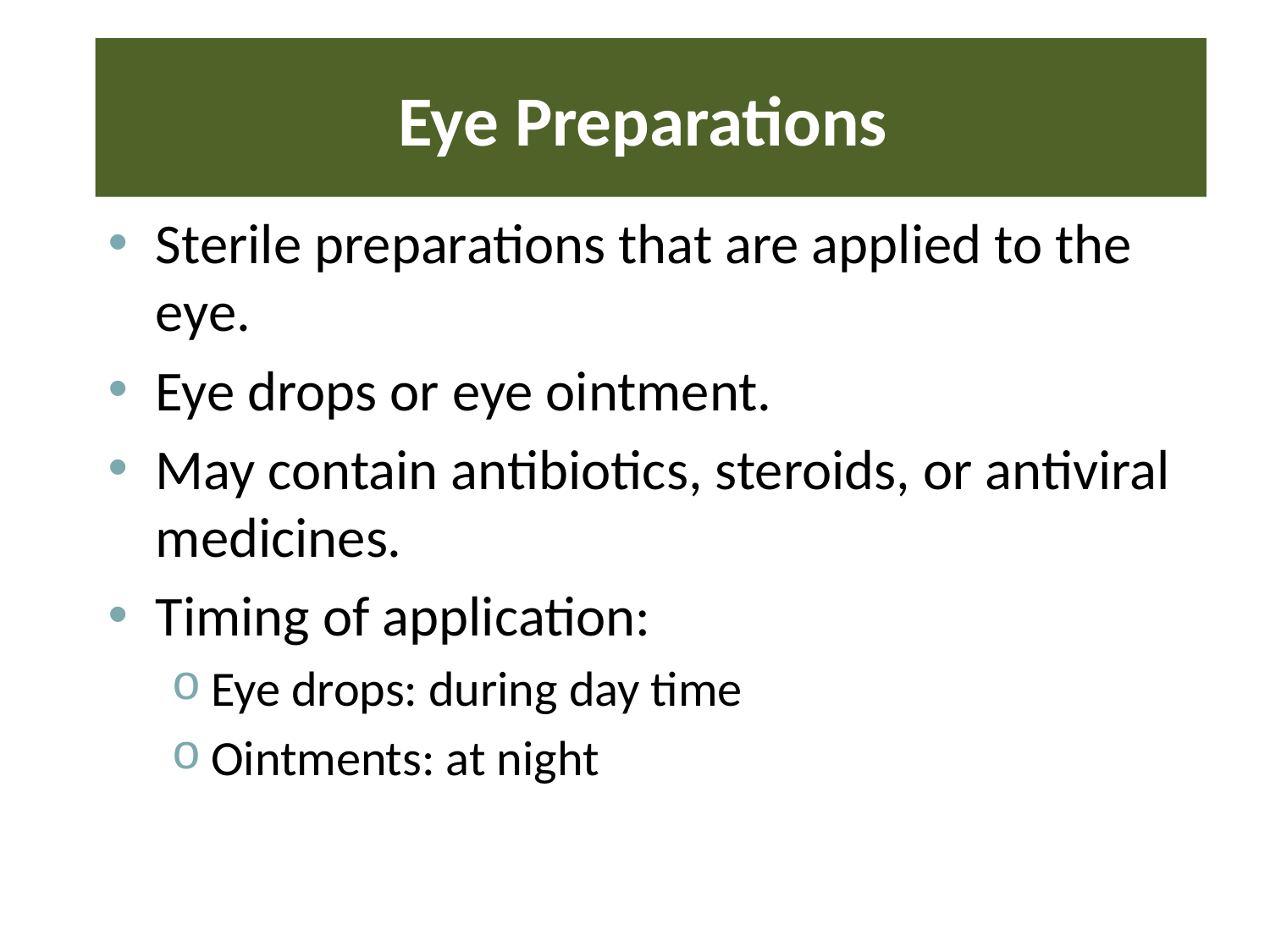

# Eye Preparations
Sterile preparations that are applied to the eye.
Eye drops or eye ointment.
May contain antibiotics, steroids, or antiviral medicines.
Timing of application:
Eye drops: during day time
Ointments: at night